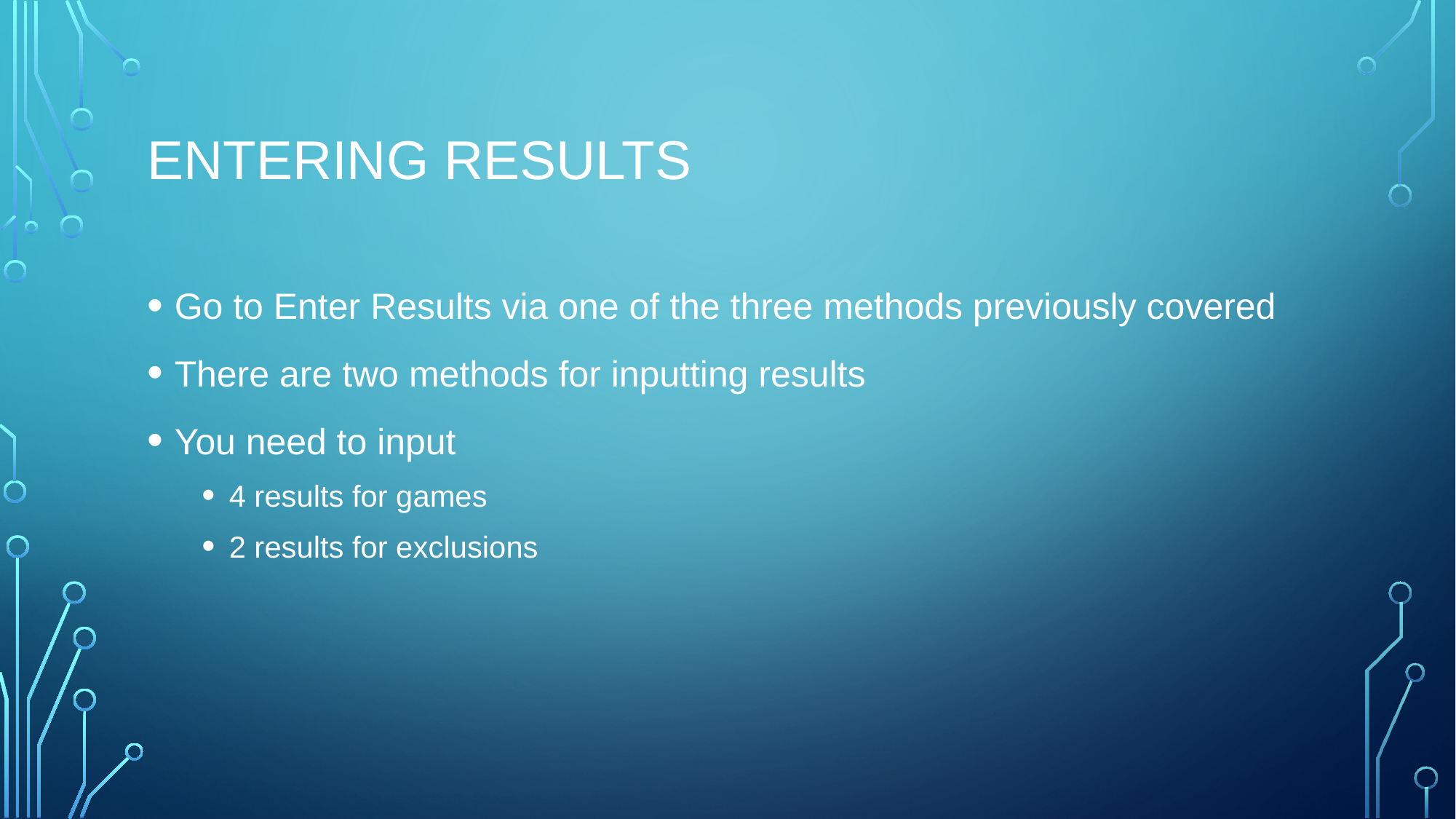

# Entering Results
Go to Enter Results via one of the three methods previously covered
There are two methods for inputting results
You need to input
4 results for games
2 results for exclusions